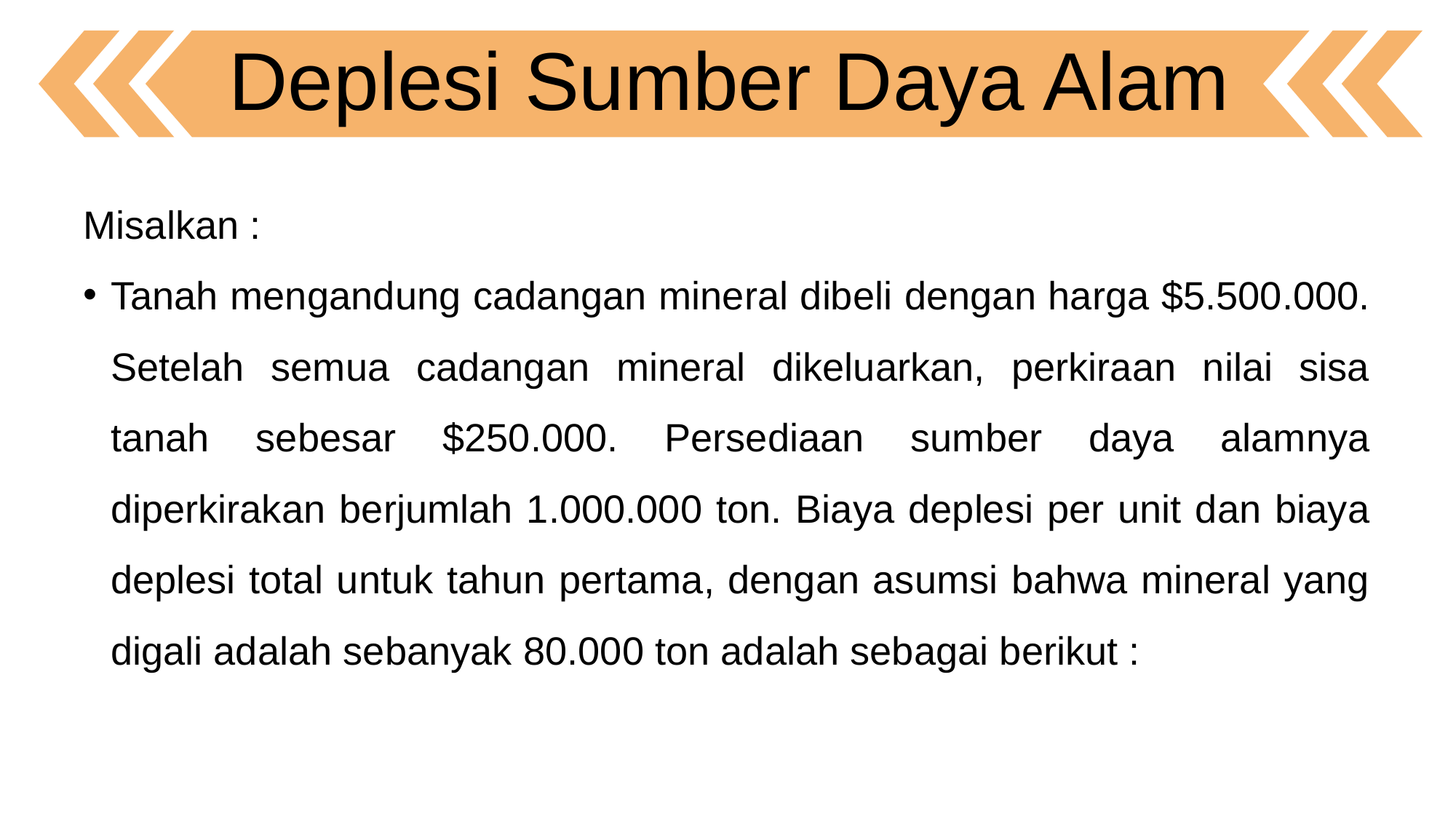

Deplesi Sumber Daya Alam
Misalkan :
Tanah mengandung cadangan mineral dibeli dengan harga $5.500.000. Setelah semua cadangan mineral dikeluarkan, perkiraan nilai sisa tanah sebesar $250.000. Persediaan sumber daya alamnya diperkirakan berjumlah 1.000.000 ton. Biaya deplesi per unit dan biaya deplesi total untuk tahun pertama, dengan asumsi bahwa mineral yang digali adalah sebanyak 80.000 ton adalah sebagai berikut :